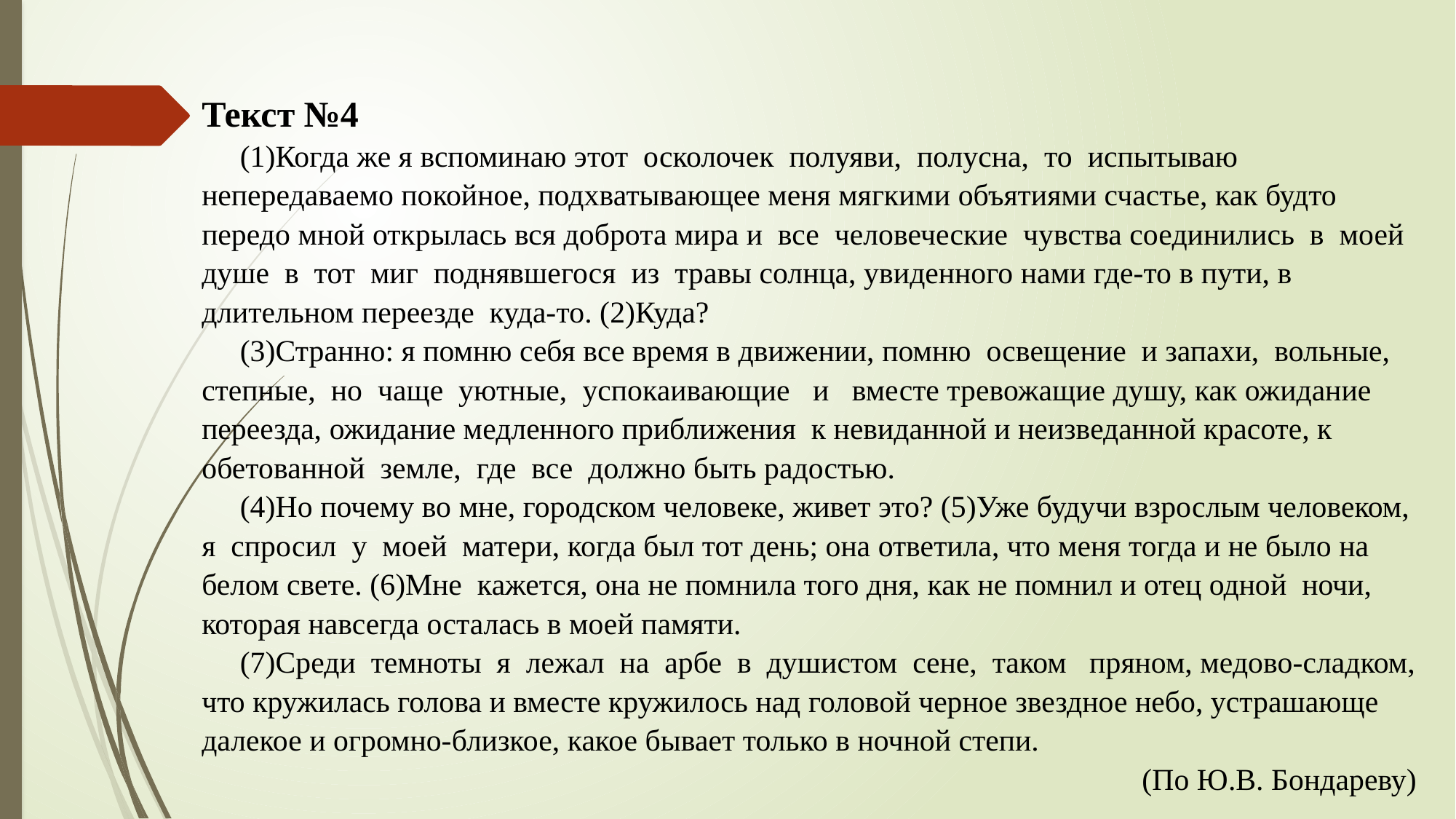

Текст №4
     (1)Когда же я вспоминаю этот  осколочек  полуяви,  полусна,  то  испытываю непередаваемо покойное, подхватывающее меня мягкими объятиями счастье, как будто передо мной открылась вся доброта мира и  все  человеческие  чувства соединились  в  моей  душе  в  тот  миг  поднявшегося  из  травы солнца, увиденного нами где-то в пути, в длительном переезде  куда-то. (2)Куда?
     (3)Странно: я помню себя все время в движении, помню  освещение  и запахи,  вольные,  степные,  но  чаще  уютные,  успокаивающие   и   вместе тревожащие душу, как ожидание переезда, ожидание медленного приближения  к невиданной и неизведанной красоте, к обетованной  земле,  где  все  должно быть радостью.
     (4)Но почему во мне, городском человеке, живет это? (5)Уже будучи взрослым человеком,  я  спросил  у  моей  матери, когда был тот день; она ответила, что меня тогда и не было на белом свете. (6)Мне  кажется, она не помнила того дня, как не помнил и отец одной  ночи,  которая навсегда осталась в моей памяти.
     (7)Среди  темноты  я  лежал  на  арбе  в  душистом  сене,  таком   пряном, медово-сладком, что кружилась голова и вместе кружилось над головой черное звездное небо, устрашающе далекое и огромно-близкое, какое бывает только в ночной степи.
                                                                                                                                        (По Ю.В. Бондареву)